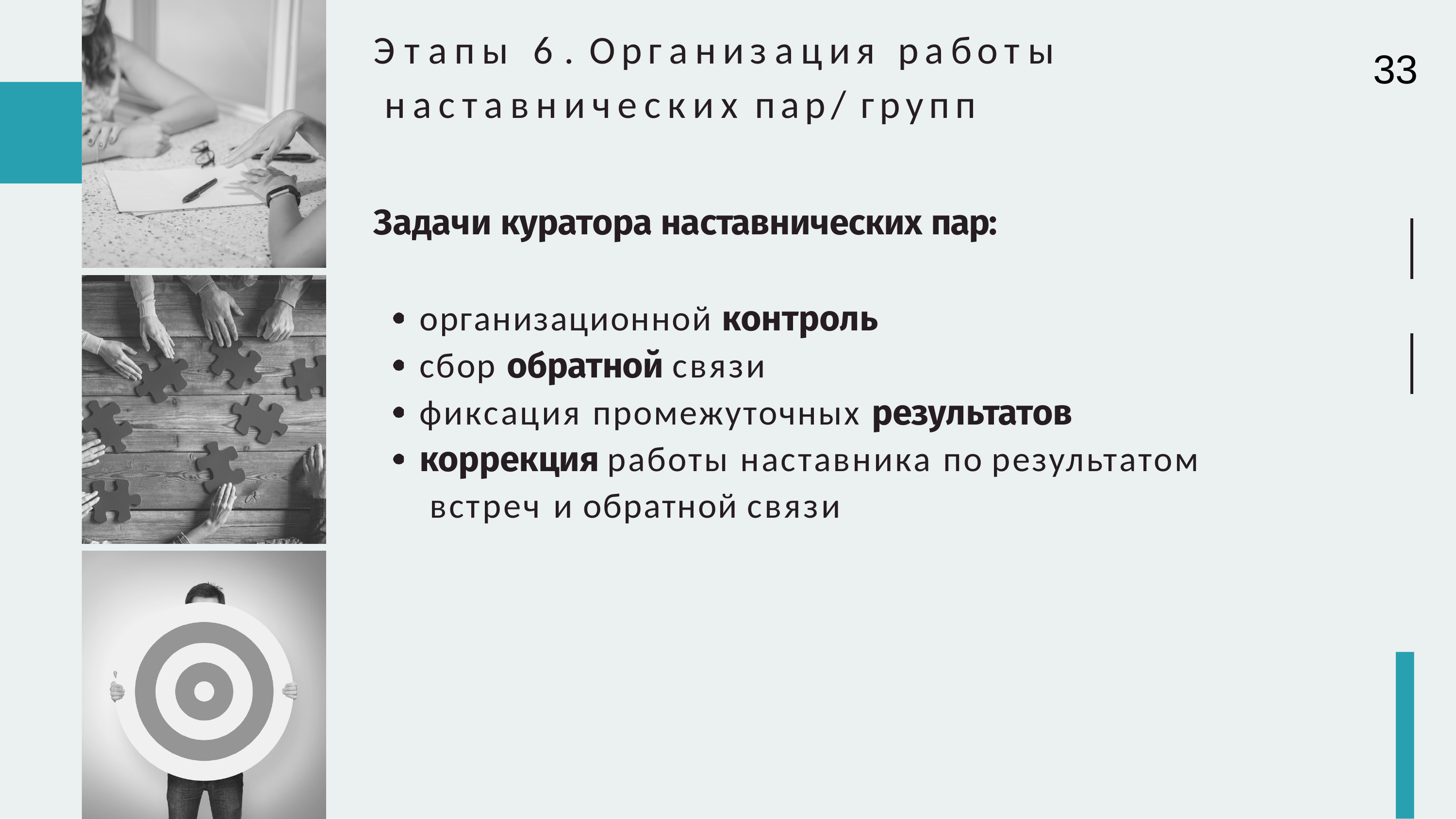

# Этапы	6 .	Организация	работы  наставнических	пар/ групп
33

Задачи куратора наставнических пар:

организационной контроль
сбор обратной связи
фиксация промежуточных результатов  коррекция работы наставника по результатом  встреч и обратной связи